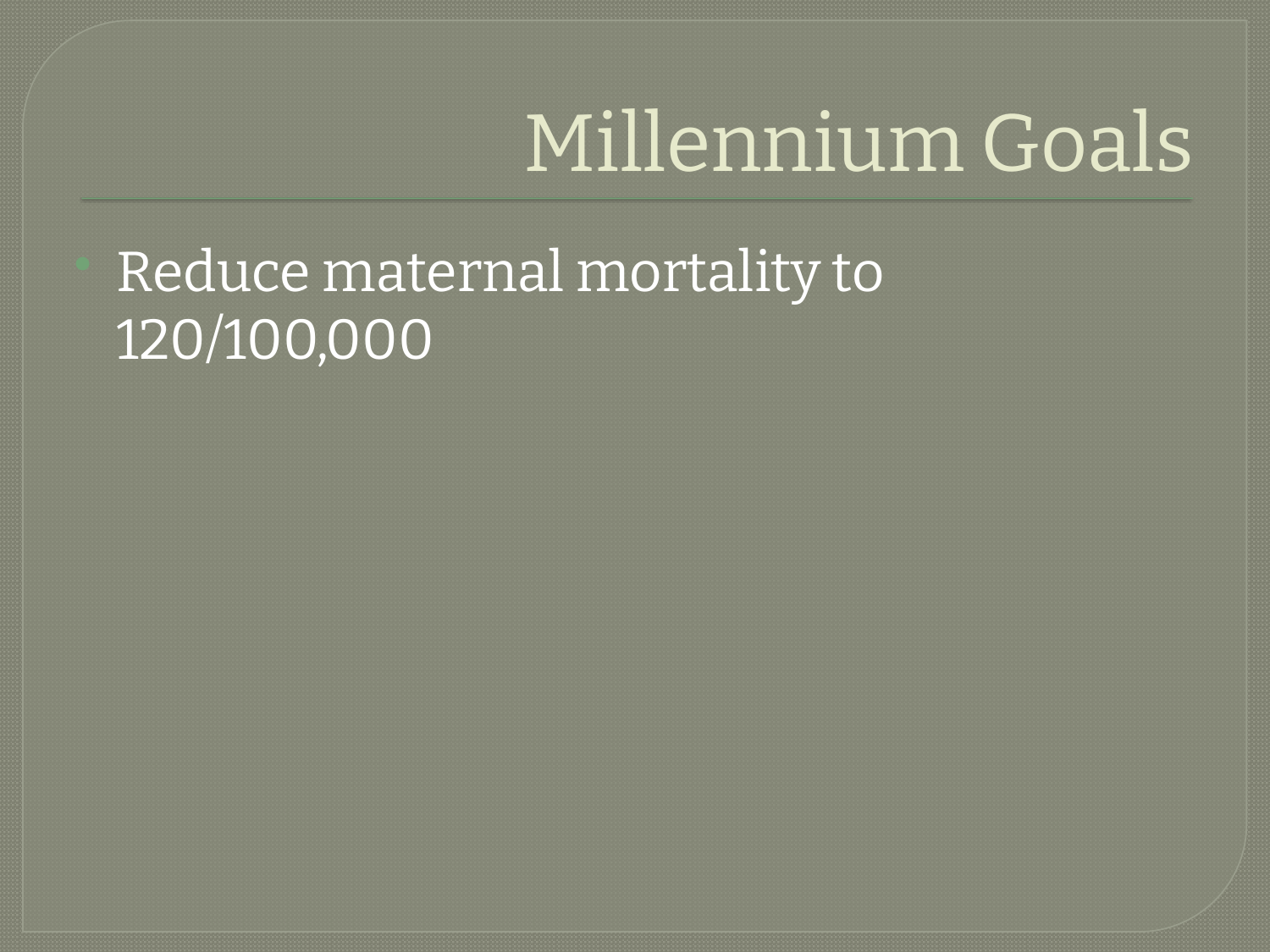

# Millennium Goals
Reduce maternal mortality to 120/100,000